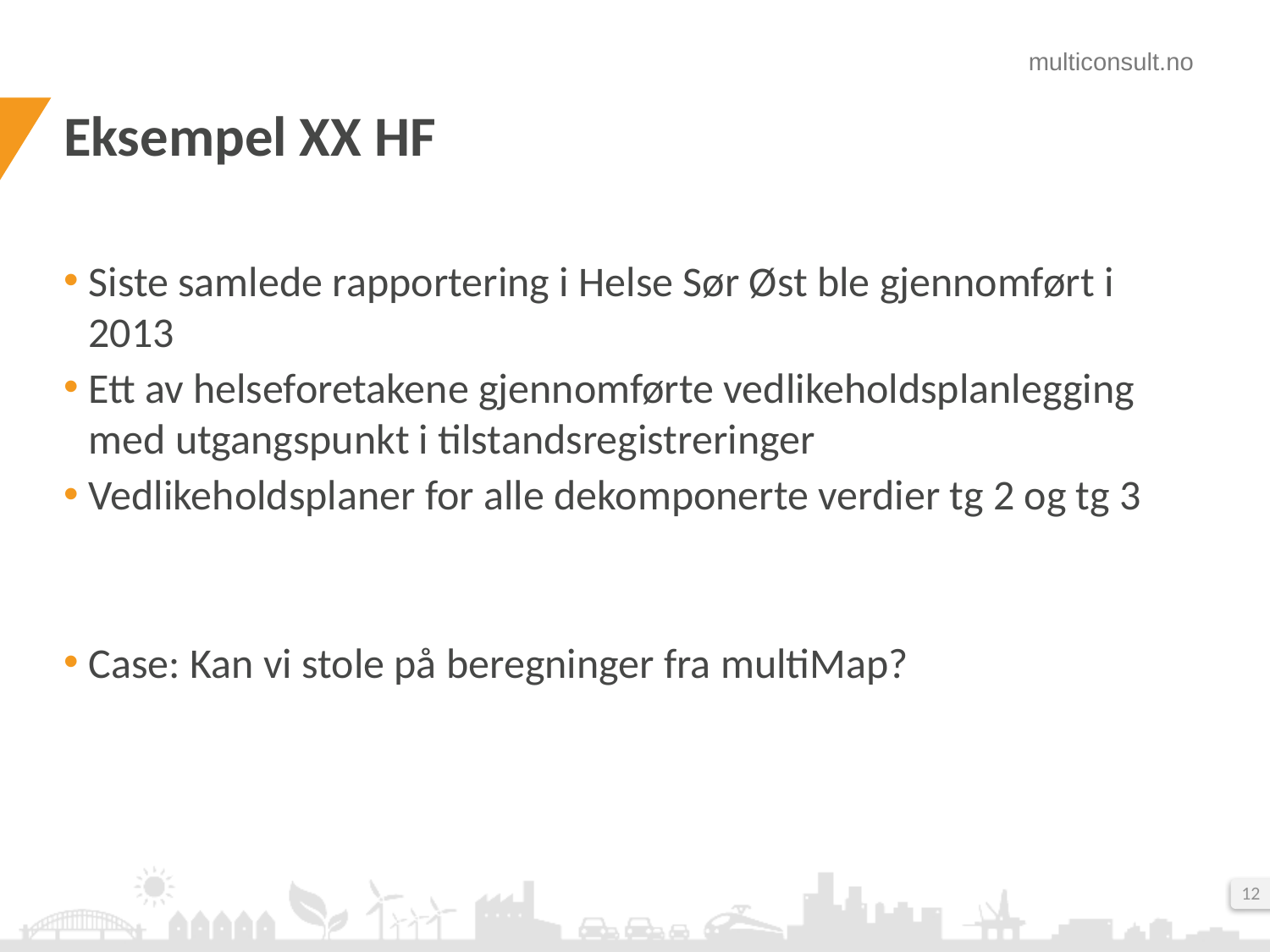

# Eksempel XX HF
Siste samlede rapportering i Helse Sør Øst ble gjennomført i 2013
Ett av helseforetakene gjennomførte vedlikeholdsplanlegging med utgangspunkt i tilstandsregistreringer
Vedlikeholdsplaner for alle dekomponerte verdier tg 2 og tg 3

Case: Kan vi stole på beregninger fra multiMap?